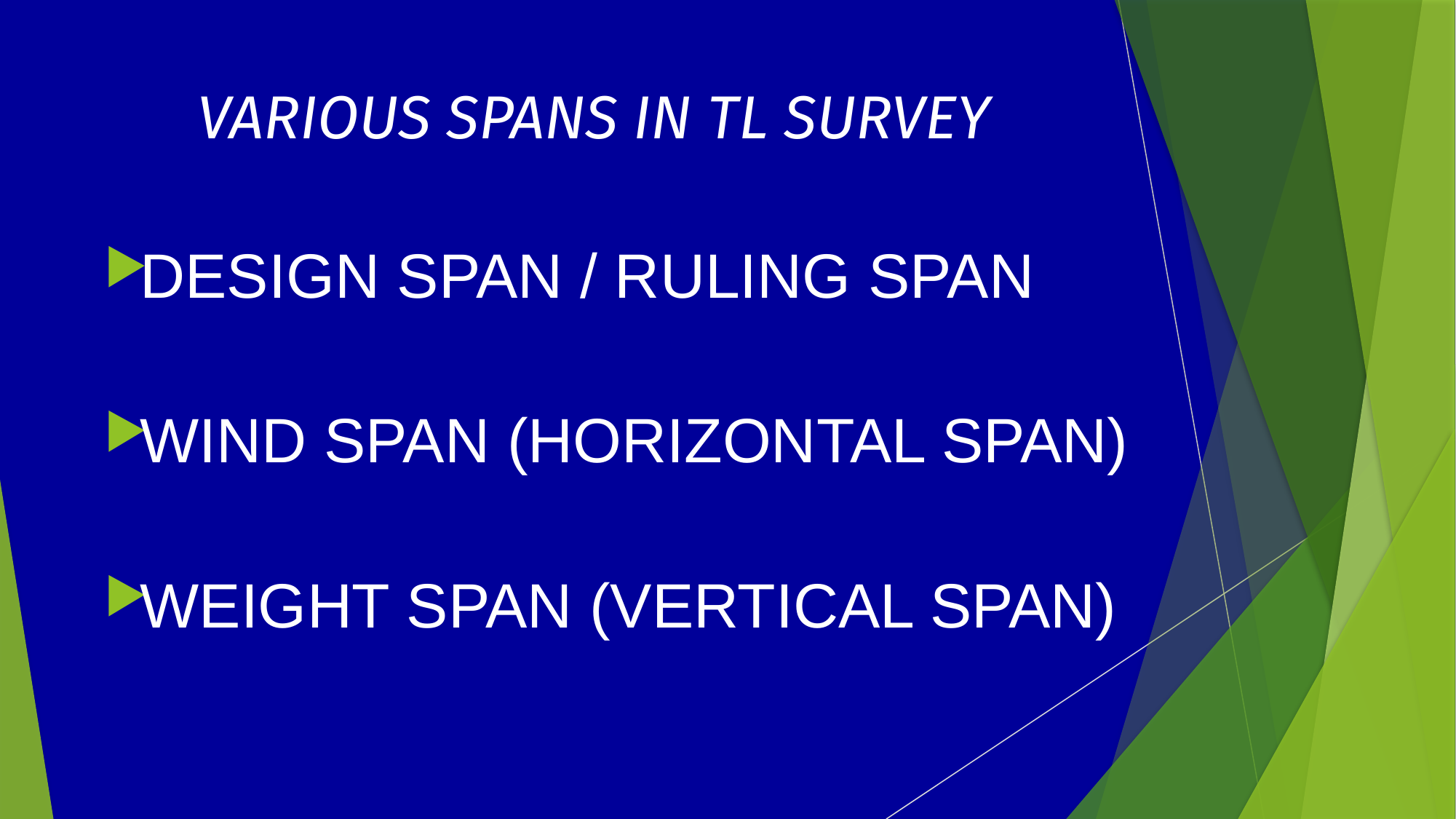

# VARIOUS SPANS IN TL SURVEY
DESIGN SPAN / RULING SPAN

WIND SPAN (HORIZONTAL SPAN)

WEIGHT SPAN (VERTICAL SPAN)